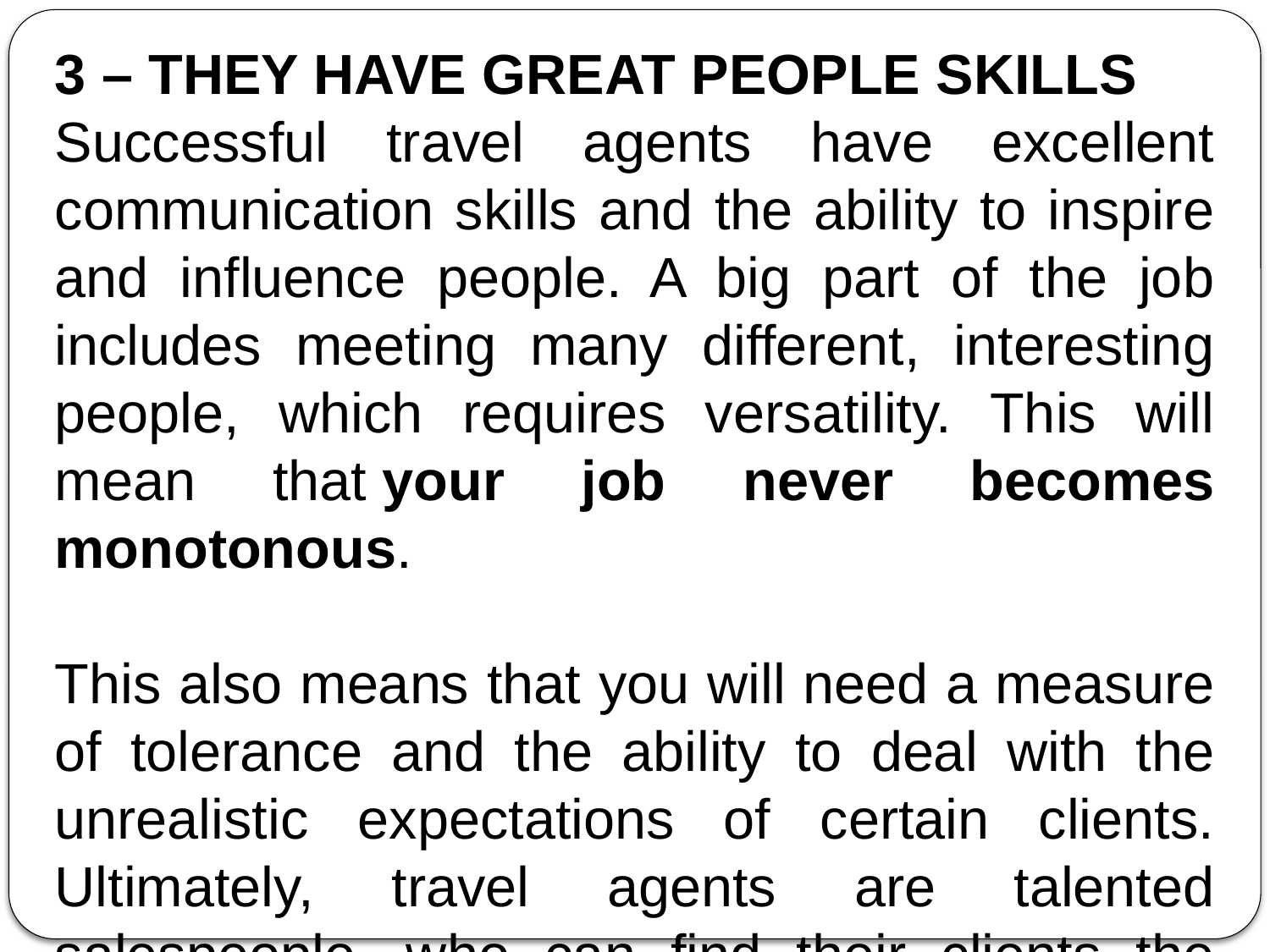

3 – THEY HAVE GREAT PEOPLE SKILLS
Successful travel agents have excellent communication skills and the ability to inspire and influence people. A big part of the job includes meeting many different, interesting people, which requires versatility. This will mean that your job never becomes monotonous.

This also means that you will need a measure of tolerance and the ability to deal with the unrealistic expectations of certain clients. Ultimately, travel agents are talented salespeople, who can find their clients the best value for their money, and do so with enthusiasm.